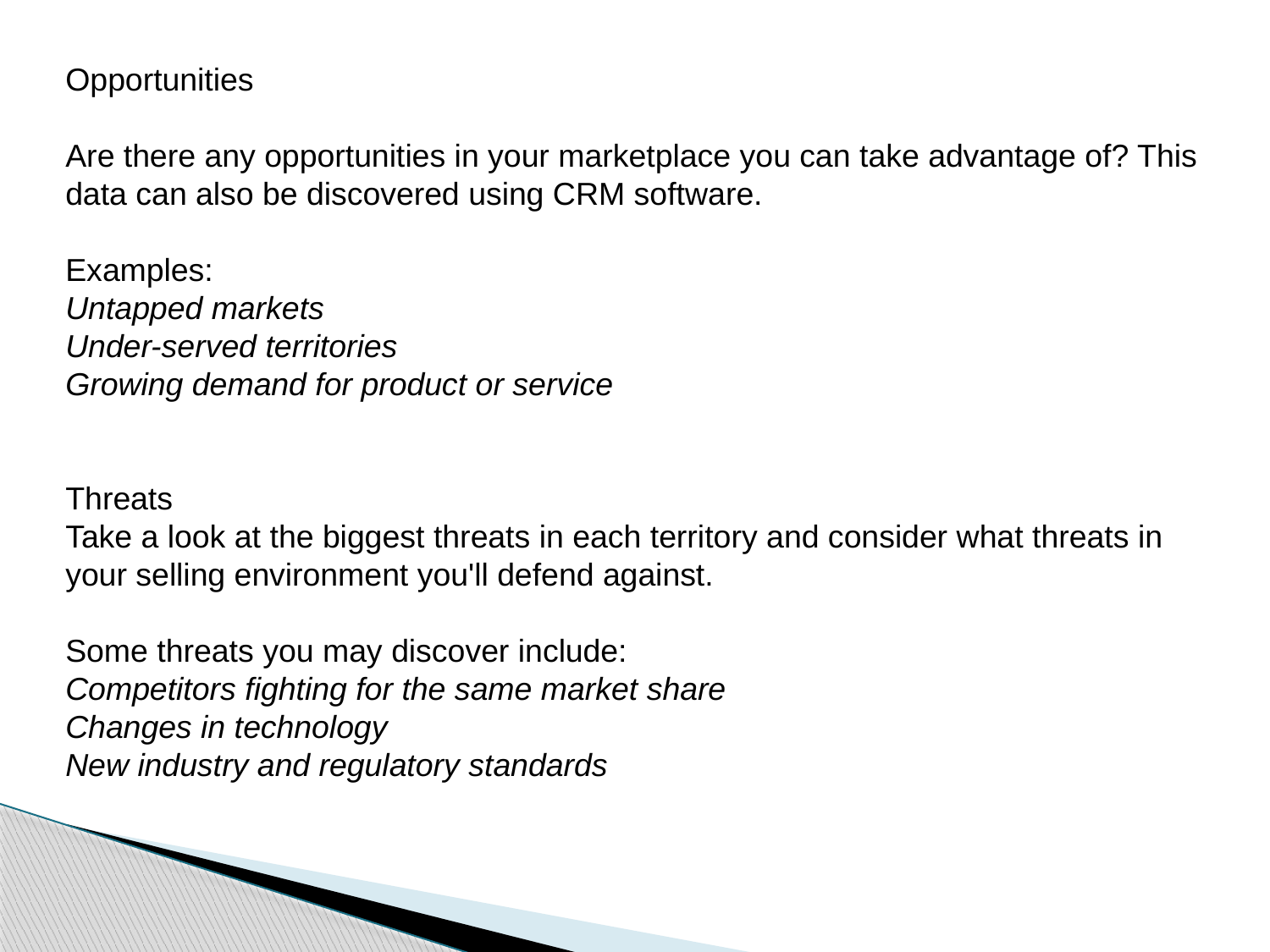

Opportunities

Are there any opportunities in your marketplace you can take advantage of? This data can also be discovered using CRM software.

Examples:
Untapped markets
Under-served territories
Growing demand for product or service

Threats
Take a look at the biggest threats in each territory and consider what threats in your selling environment you'll defend against.

Some threats you may discover include:
Competitors fighting for the same market share
Changes in technology
New industry and regulatory standards